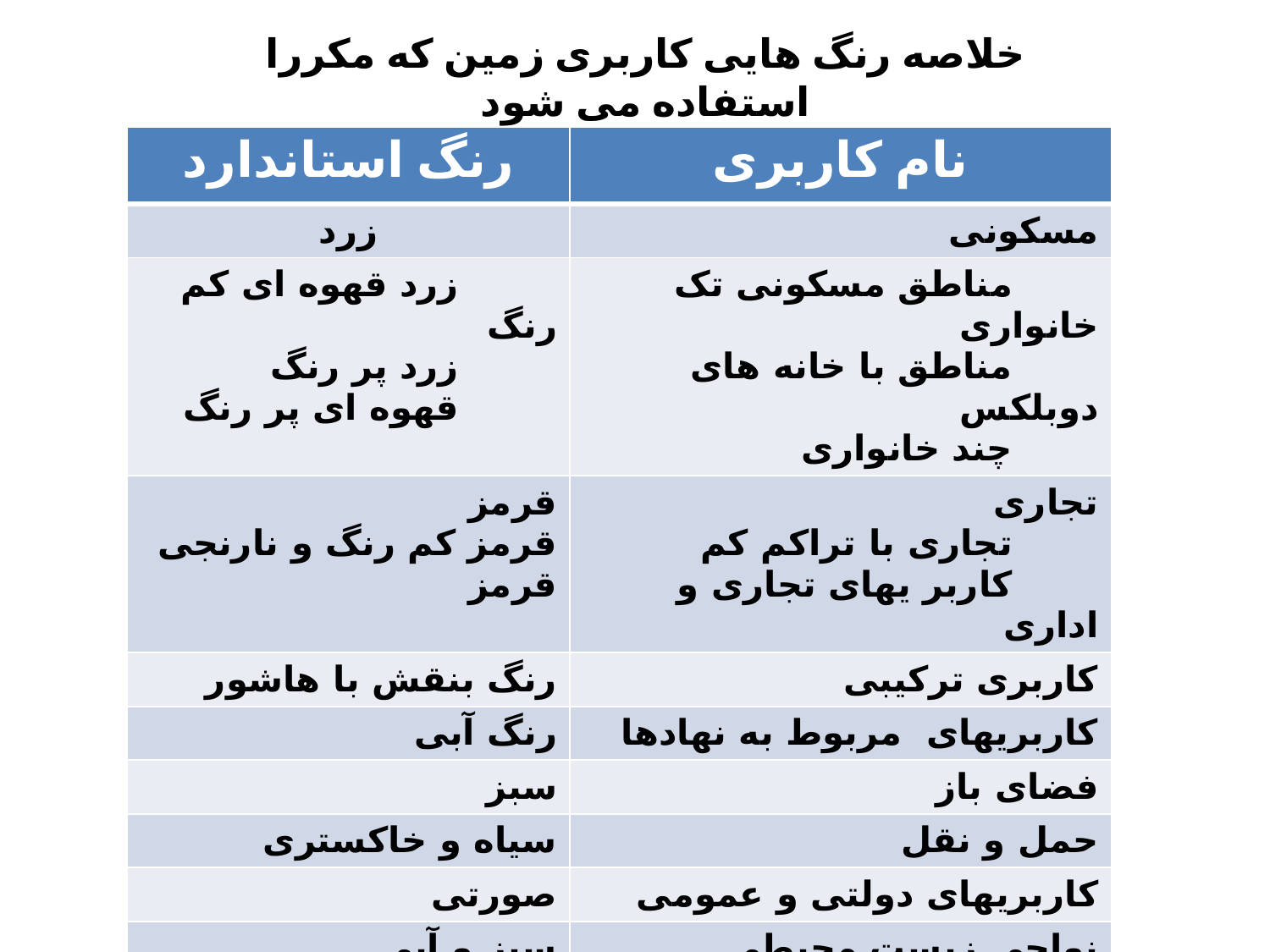

# خلاصه رنگ هایی کاربری زمین که مکررا استفاده می شود
| رنگ استاندارد | نام کاربری |
| --- | --- |
| زرد | مسکونی |
| زرد قهوه ای کم رنگ زرد پر رنگ قهوه ای پر رنگ | مناطق مسکونی تک خانواری مناطق با خانه های دوبلکس چند خانواری |
| قرمز قرمز کم رنگ و نارنجی قرمز | تجاری تجاری با تراکم کم کاربر یهای تجاری و اداری |
| رنگ بنقش با هاشور | کاربری ترکیبی |
| رنگ آبی | کاربریهای مربوط به نهادها |
| سبز | فضای باز |
| سیاه و خاکستری | حمل و نقل |
| صورتی | کاربریهای دولتی و عمومی |
| سبز و آبی | نواحی زیست محیطی |